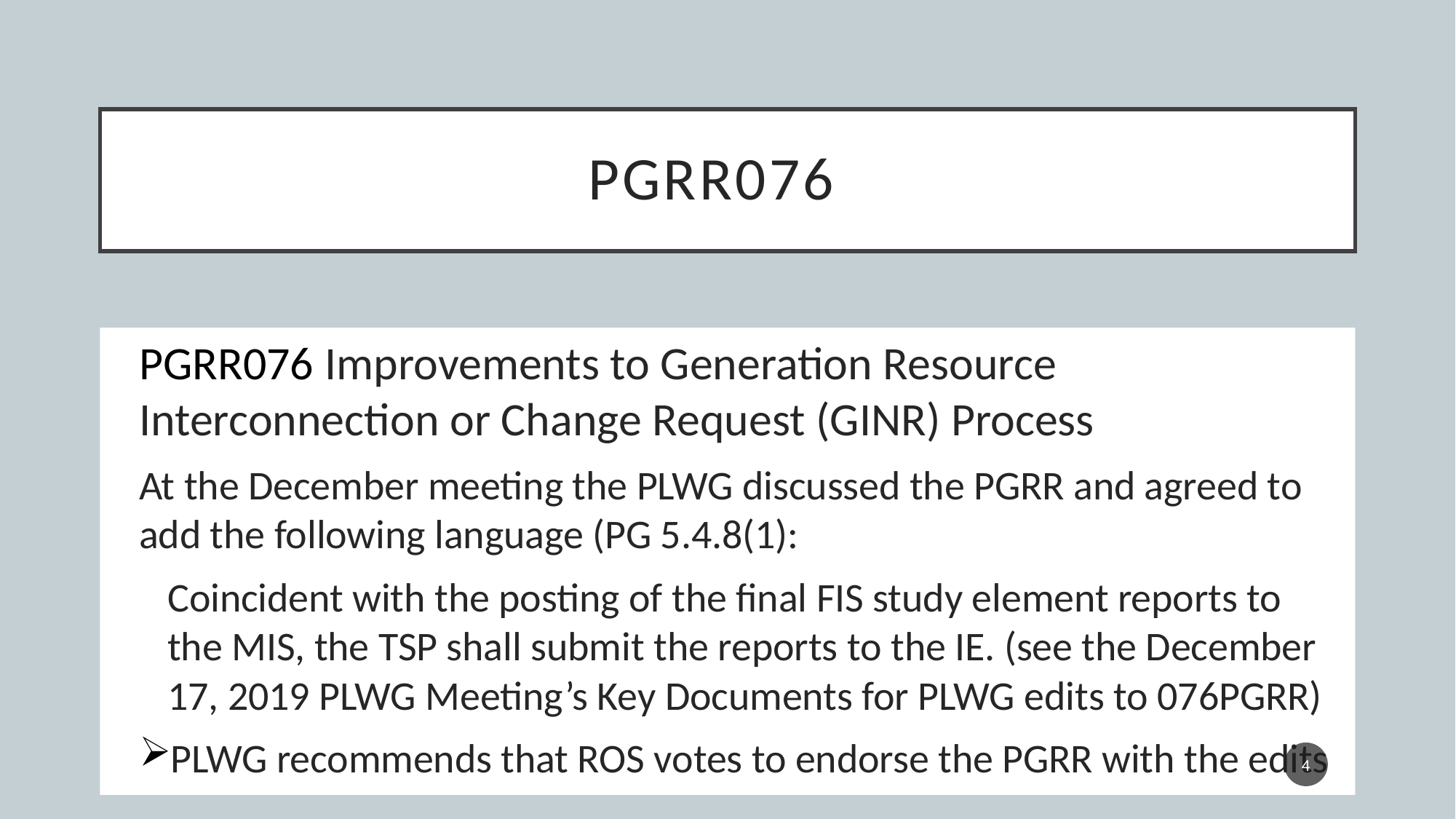

# PGRR076
PGRR076 Improvements to Generation Resource Interconnection or Change Request (GINR) Process
At the December meeting the PLWG discussed the PGRR and agreed to add the following language (PG 5.4.8(1):
Coincident with the posting of the final FIS study element reports to the MIS, the TSP shall submit the reports to the IE. (see the December 17, 2019 PLWG Meeting’s Key Documents for PLWG edits to 076PGRR)
PLWG recommends that ROS votes to endorse the PGRR with the edits

4